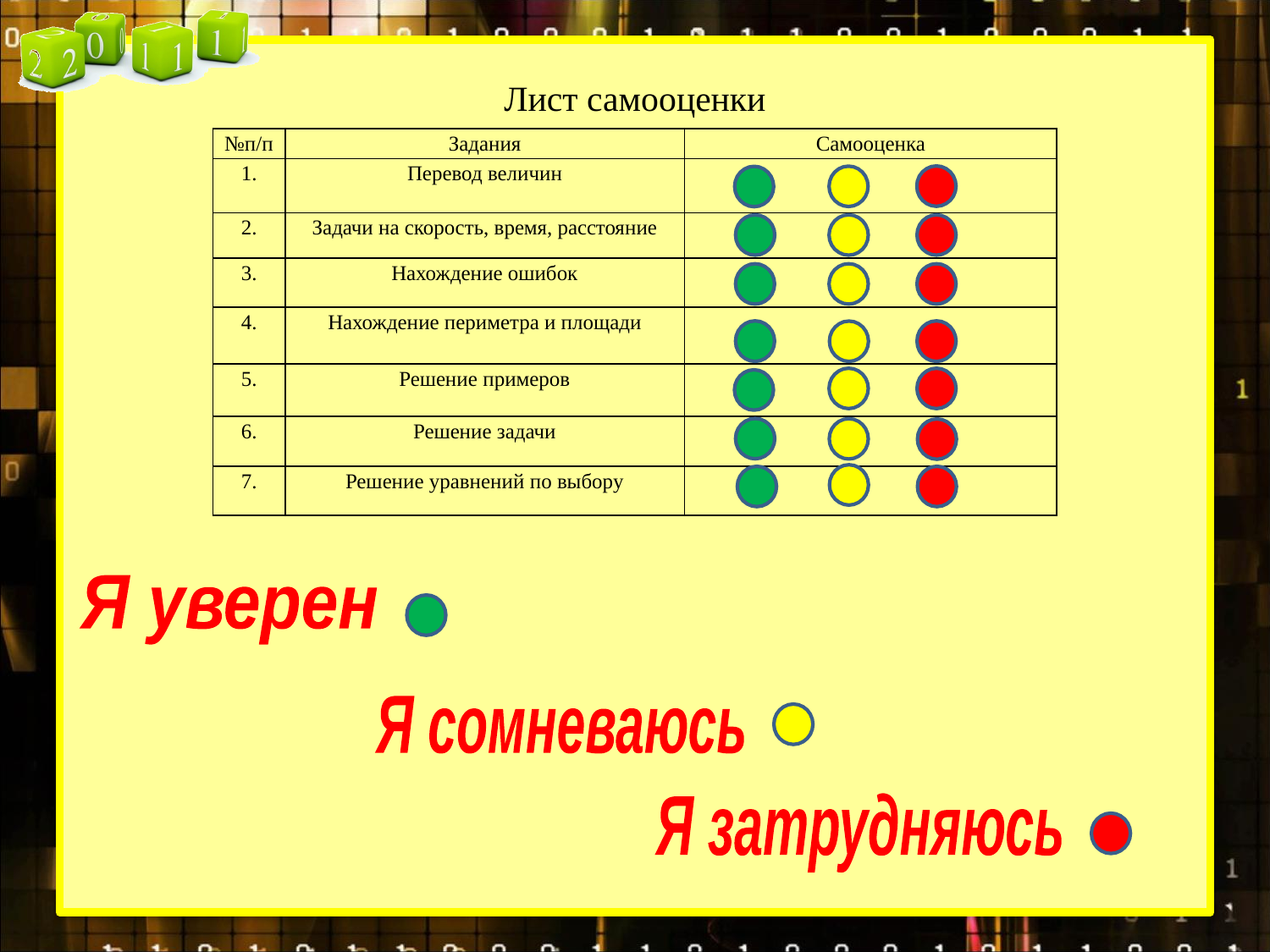

Лист самооценки
| №п/п | Задания | Самооценка |
| --- | --- | --- |
| 1. | Перевод величин |  |
| 2. | Задачи на скорость, время, расстояние |  |
| 3. | Нахождение ошибок |  |
| 4. | Нахождение периметра и площади |  |
| 5. | Решение примеров |  |
| 6. | Решение задачи |  |
| 7. | Решение уравнений по выбору |  |

Я уверен

Я сомневаюсь

Я затрудняюсь